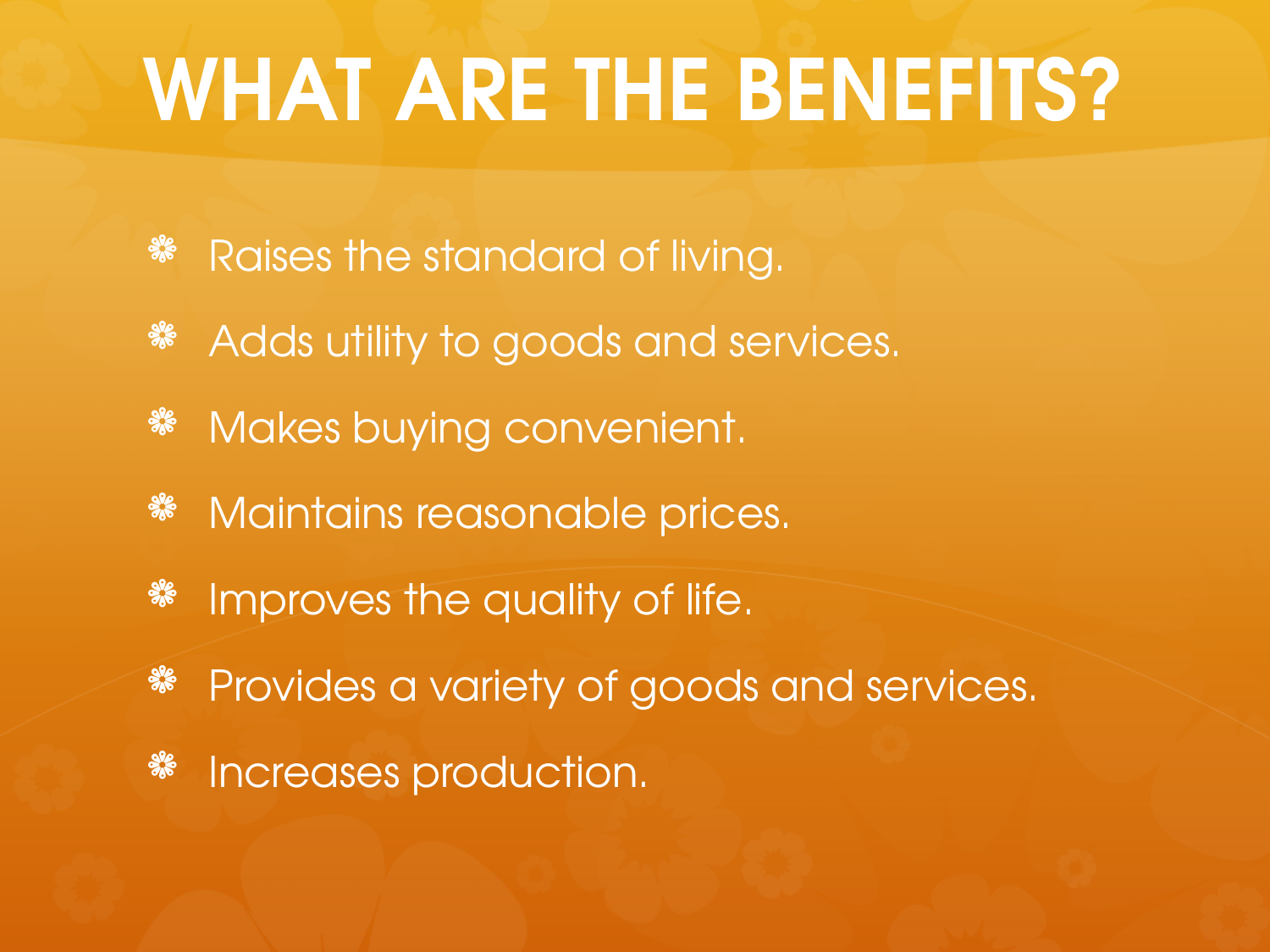

# WHAT ARE THE BENEFITS?
Raises the standard of living.
Adds utility to goods and services.
Makes buying convenient.
Maintains reasonable prices.
Improves the quality of life.
Provides a variety of goods and services.
Increases production.